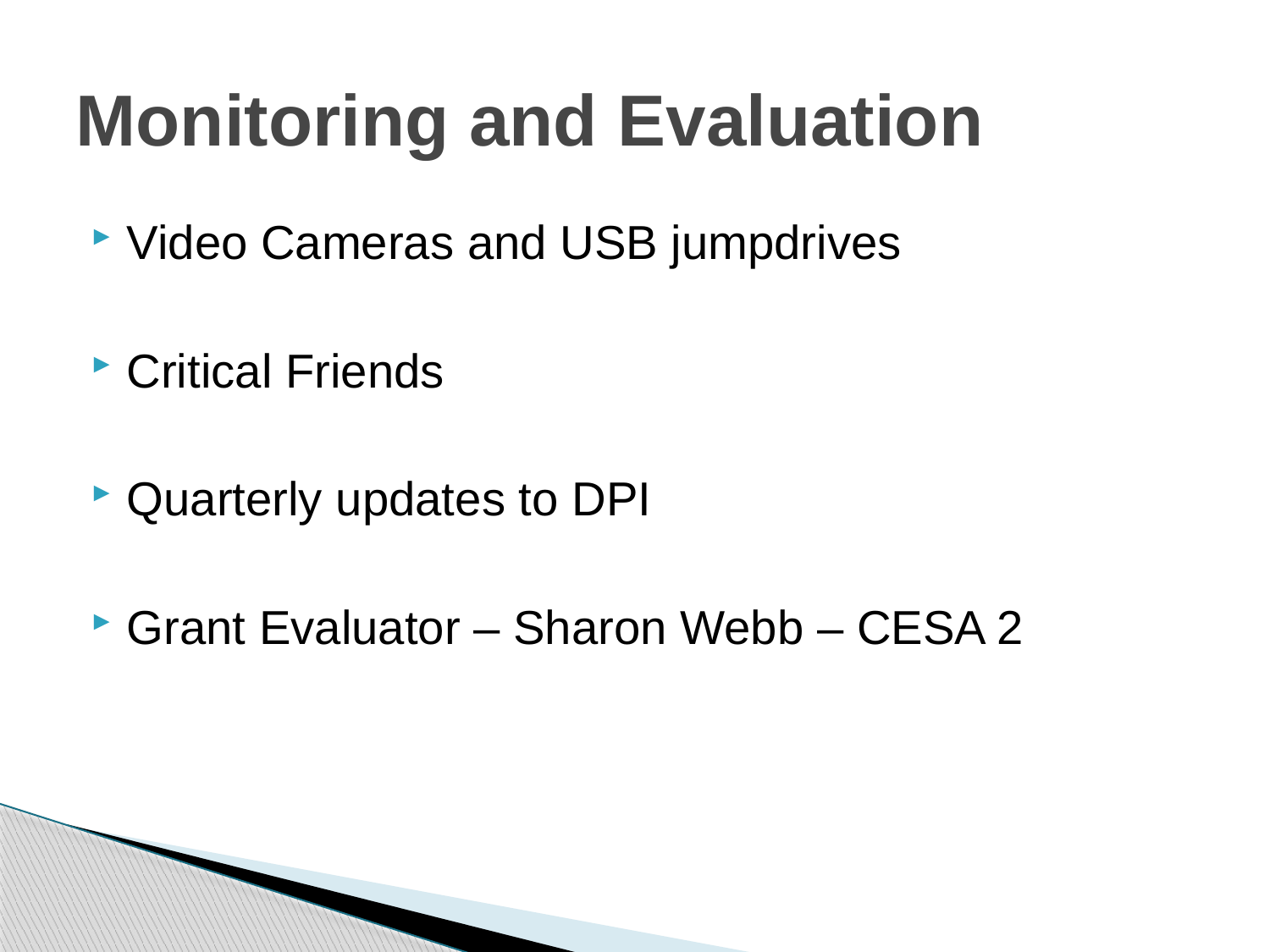

# Monitoring and Evaluation
Video Cameras and USB jumpdrives

Critical Friends

Quarterly updates to DPI

Grant Evaluator – Sharon Webb – CESA 2